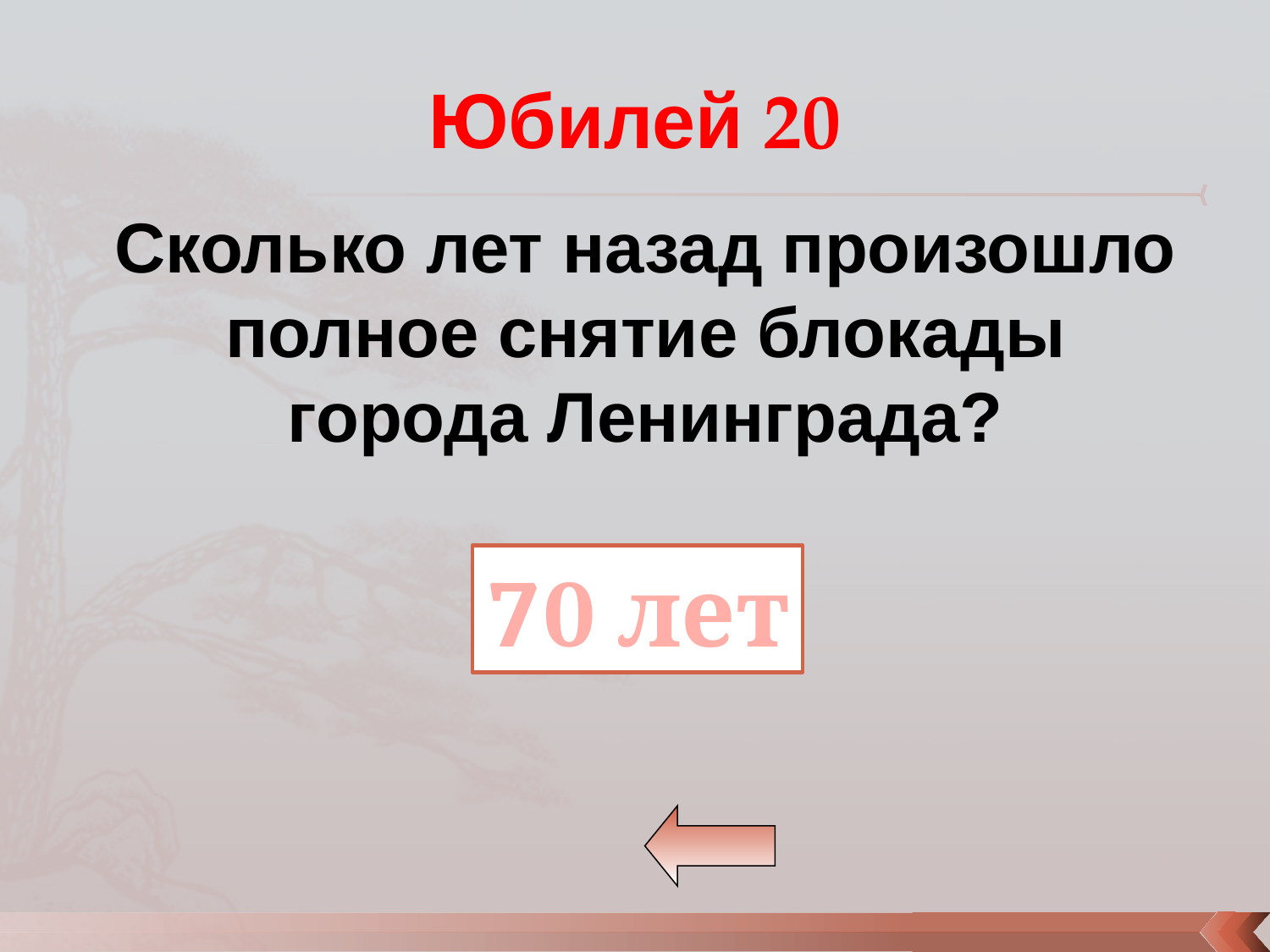

# Юбилей 20
Сколько лет назад произошло полное снятие блокады города Ленинграда?
70 лет